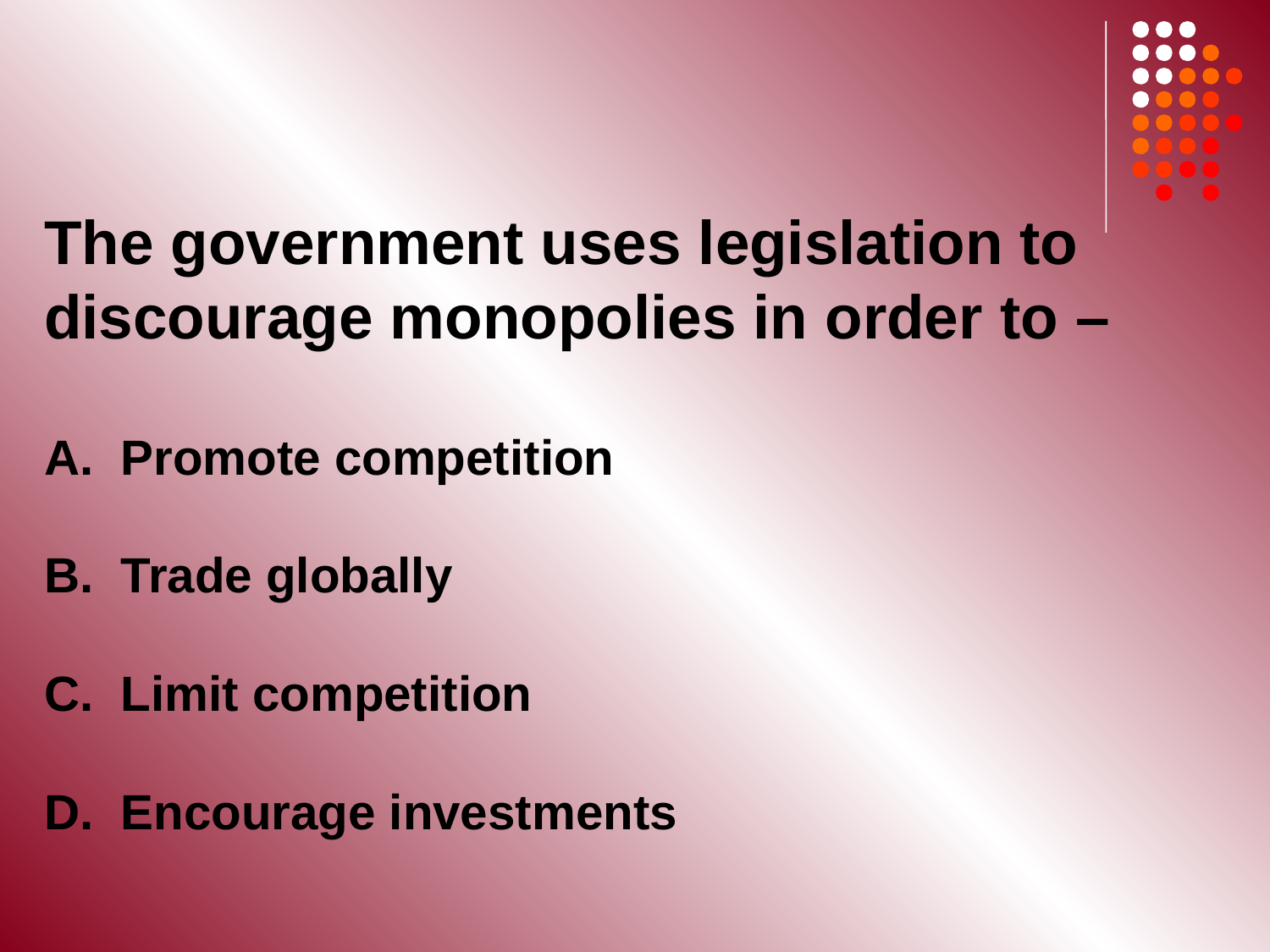

The government uses legislation to discourage monopolies in order to –
A.  Promote competition
B.  Trade globally
C.  Limit competition
D.  Encourage investments